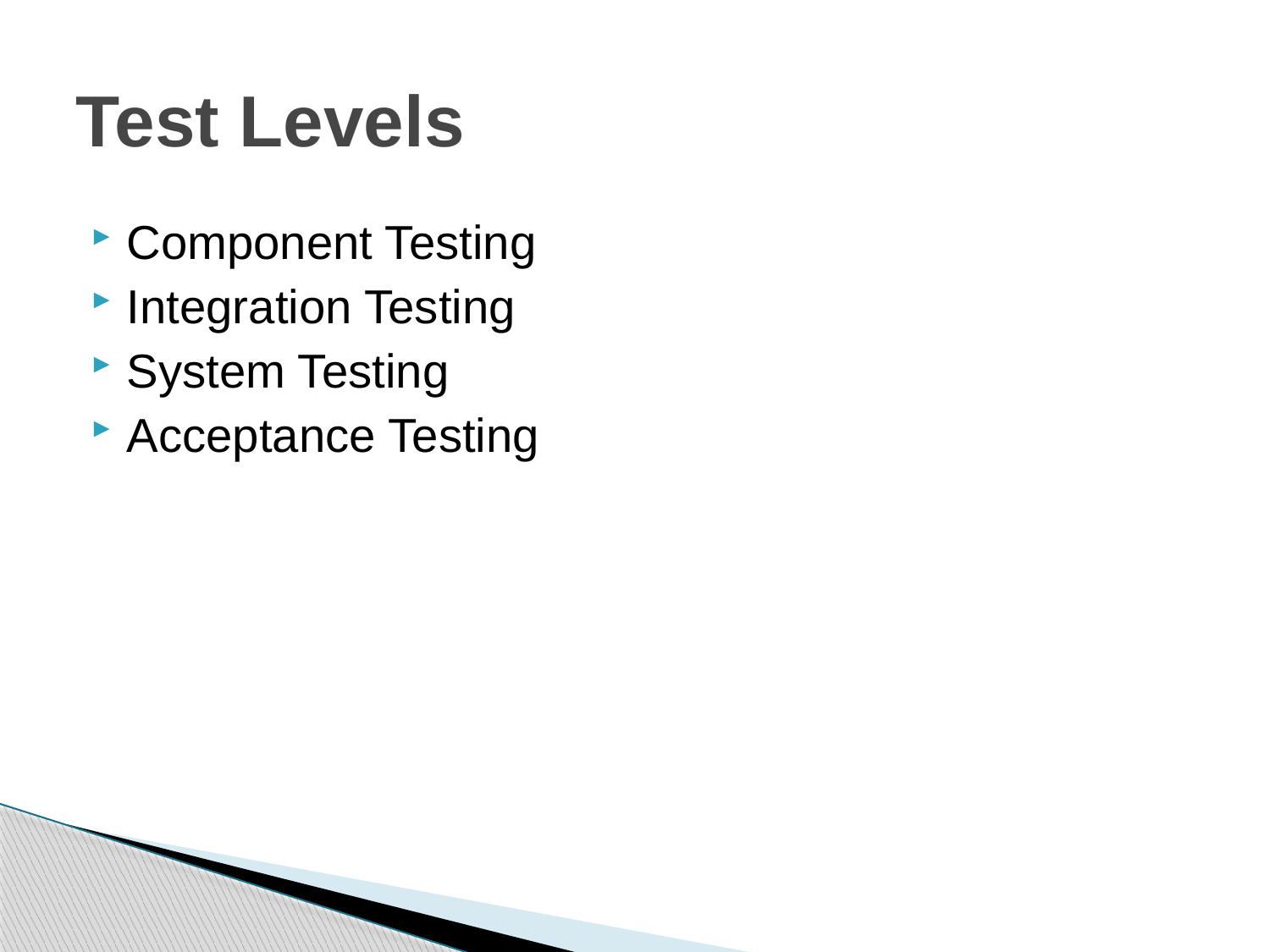

# Test Levels
Component Testing
Integration Testing
System Testing
Acceptance Testing